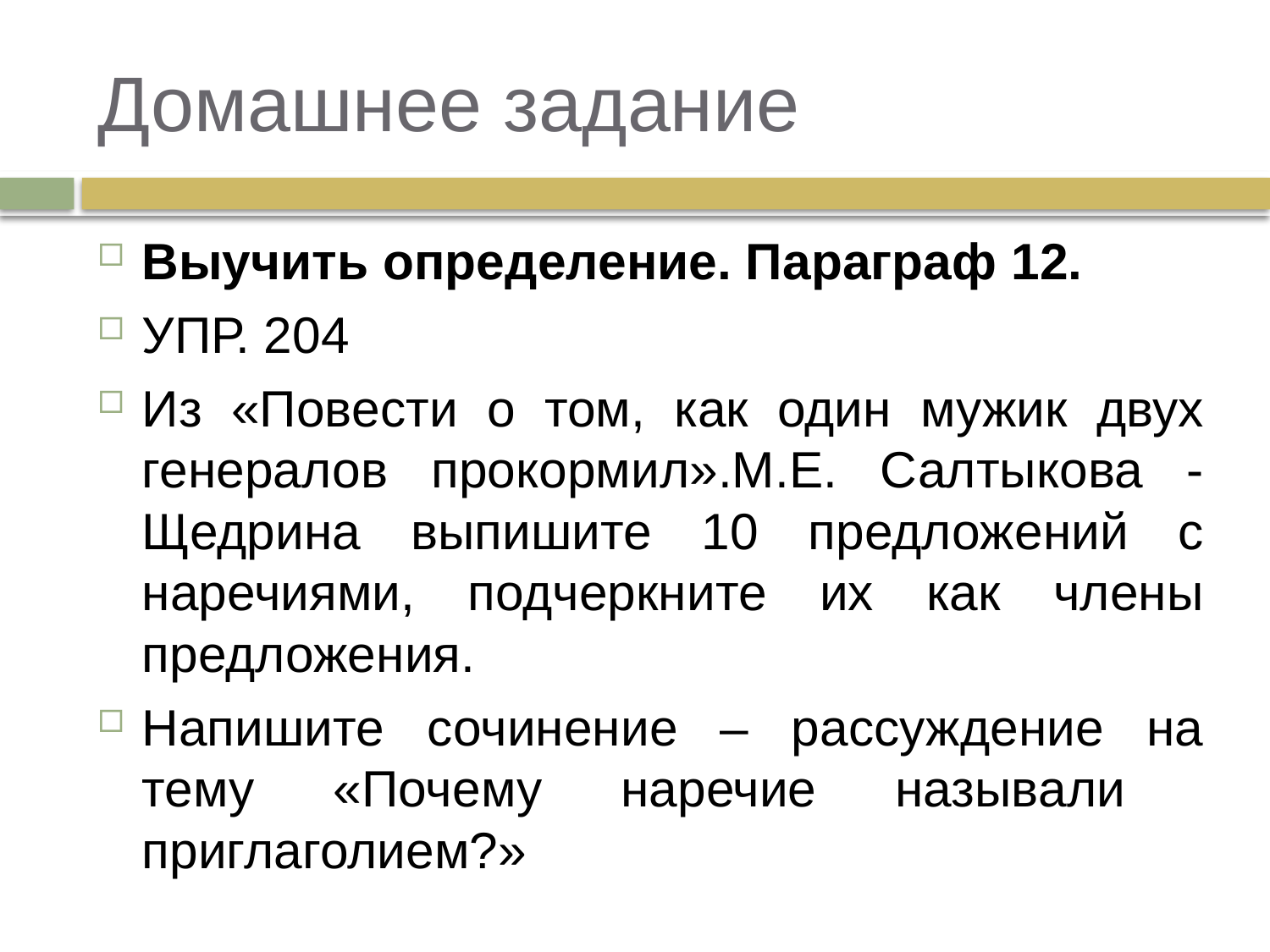

# Домашнее задание
Выучить определение. Параграф 12.
УПР. 204
Из «Повести о том, как один мужик двух генералов прокормил».М.Е. Салтыкова - Щедрина выпишите 10 предложений с наречиями, подчеркните их как члены предложения.
Напишите сочинение – рассуждение на тему «Почему наречие называли  приглаголием?»